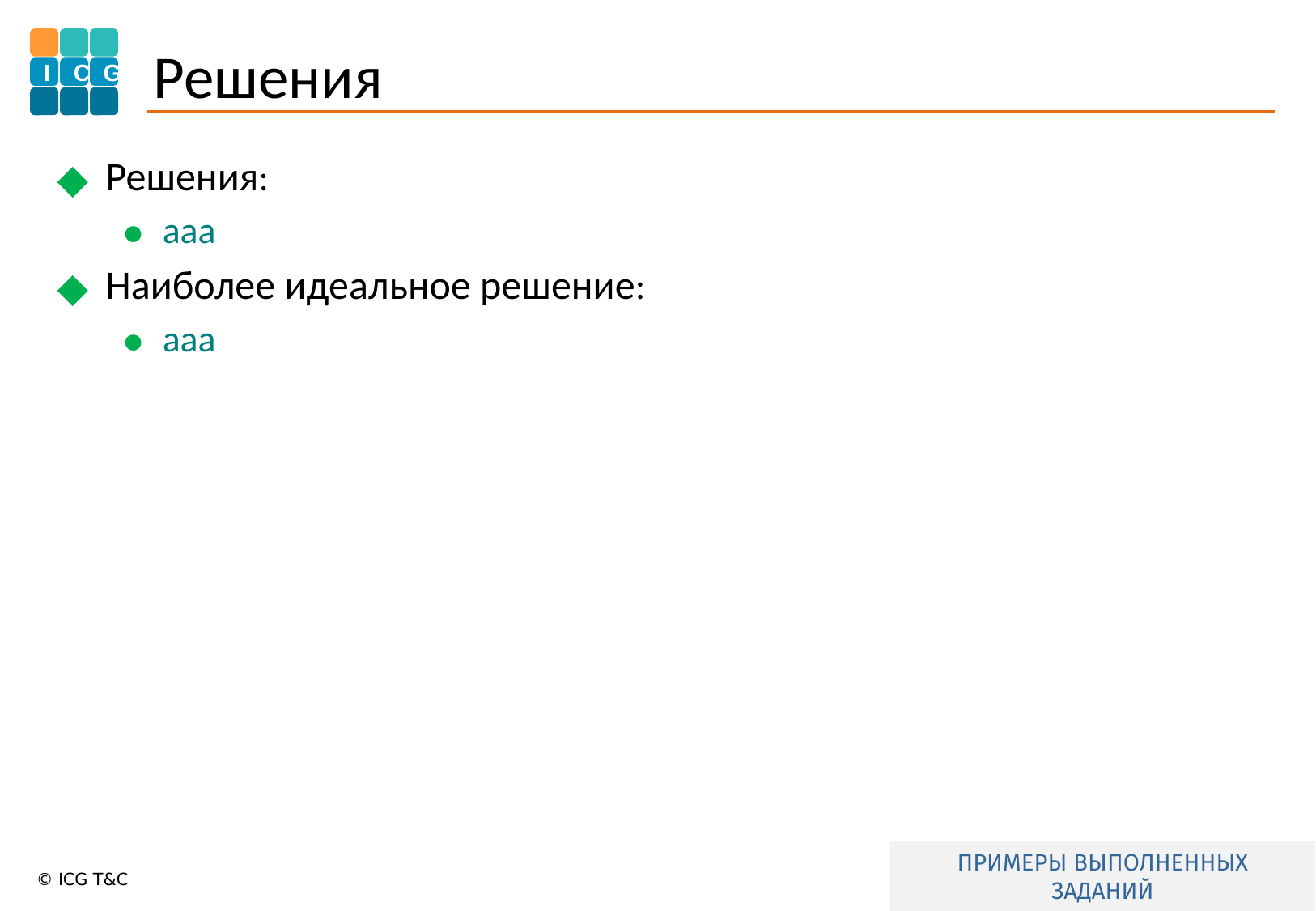

# Решения
Решения:
ааа
Наиболее идеальное решение:
ааа